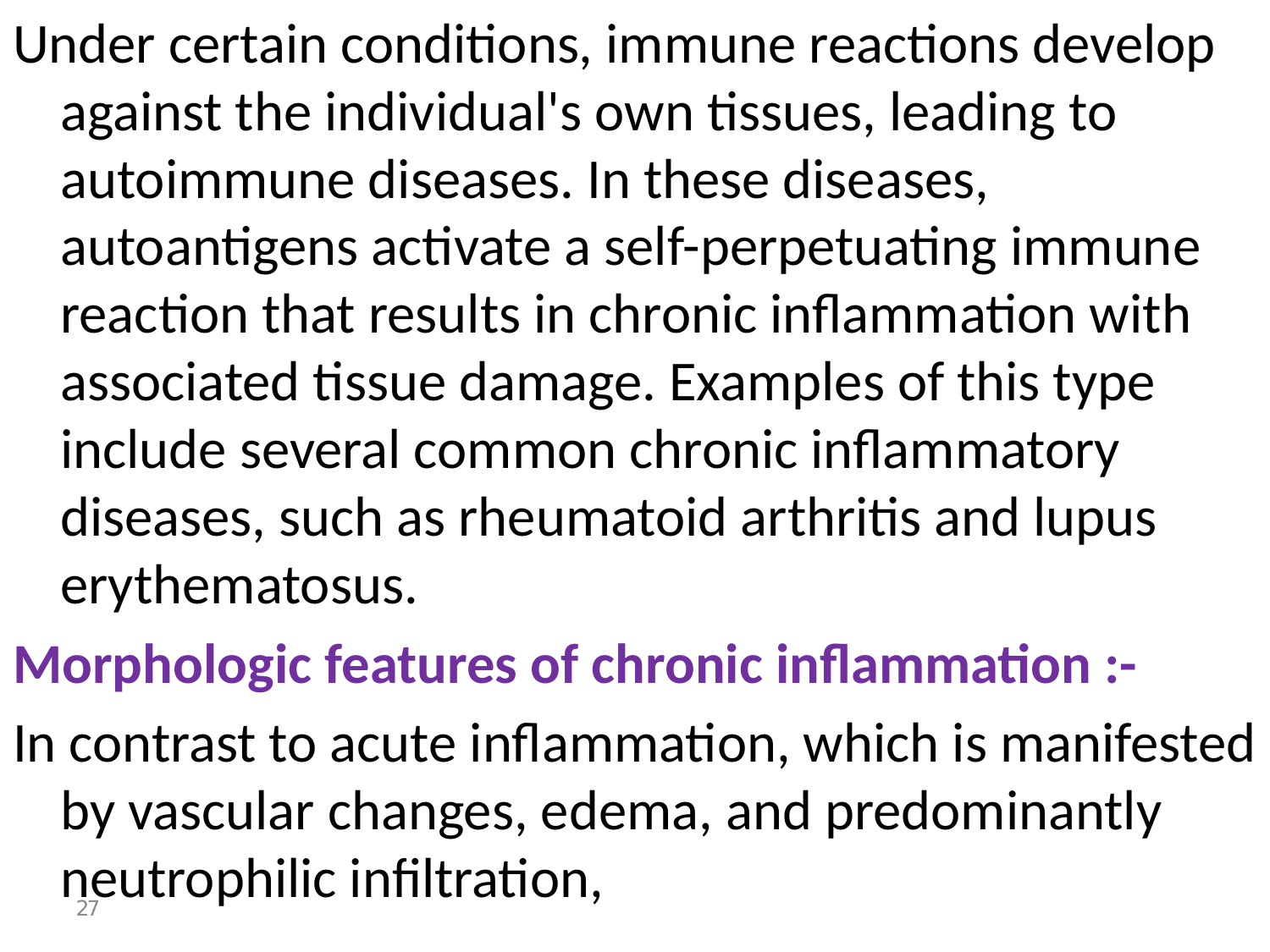

Under certain conditions, immune reactions develop against the individual's own tissues, leading to autoimmune diseases. In these diseases, autoantigens activate a self-perpetuating immune reaction that results in chronic inflammation with associated tissue damage. Examples of this type include several common chronic inflammatory diseases, such as rheumatoid arthritis and lupus erythematosus.
Morphologic features of chronic inflammation :-
In contrast to acute inflammation, which is manifested by vascular changes, edema, and predominantly neutrophilic infiltration,
27